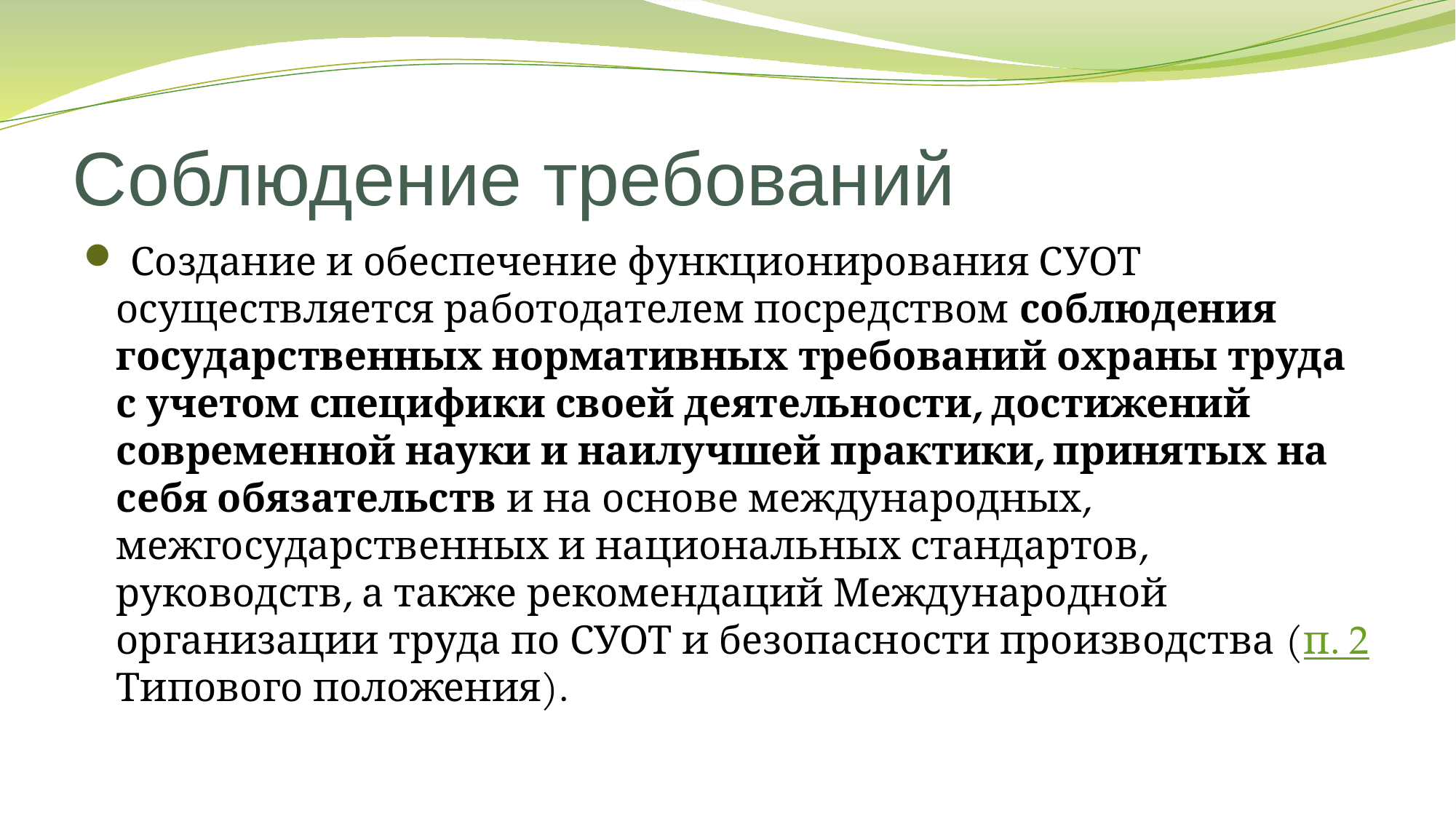

# Соблюдение требований
 Создание и обеспечение функционирования СУОТ осуществляется работодателем посредством соблюдения государственных нормативных требований охраны труда с учетом специфики своей деятельности, достижений современной науки и наилучшей практики, принятых на себя обязательств и на основе международных, межгосударственных и национальных стандартов, руководств, а также рекомендаций Международной организации труда по СУОТ и безопасности производства (п. 2 Типового положения).